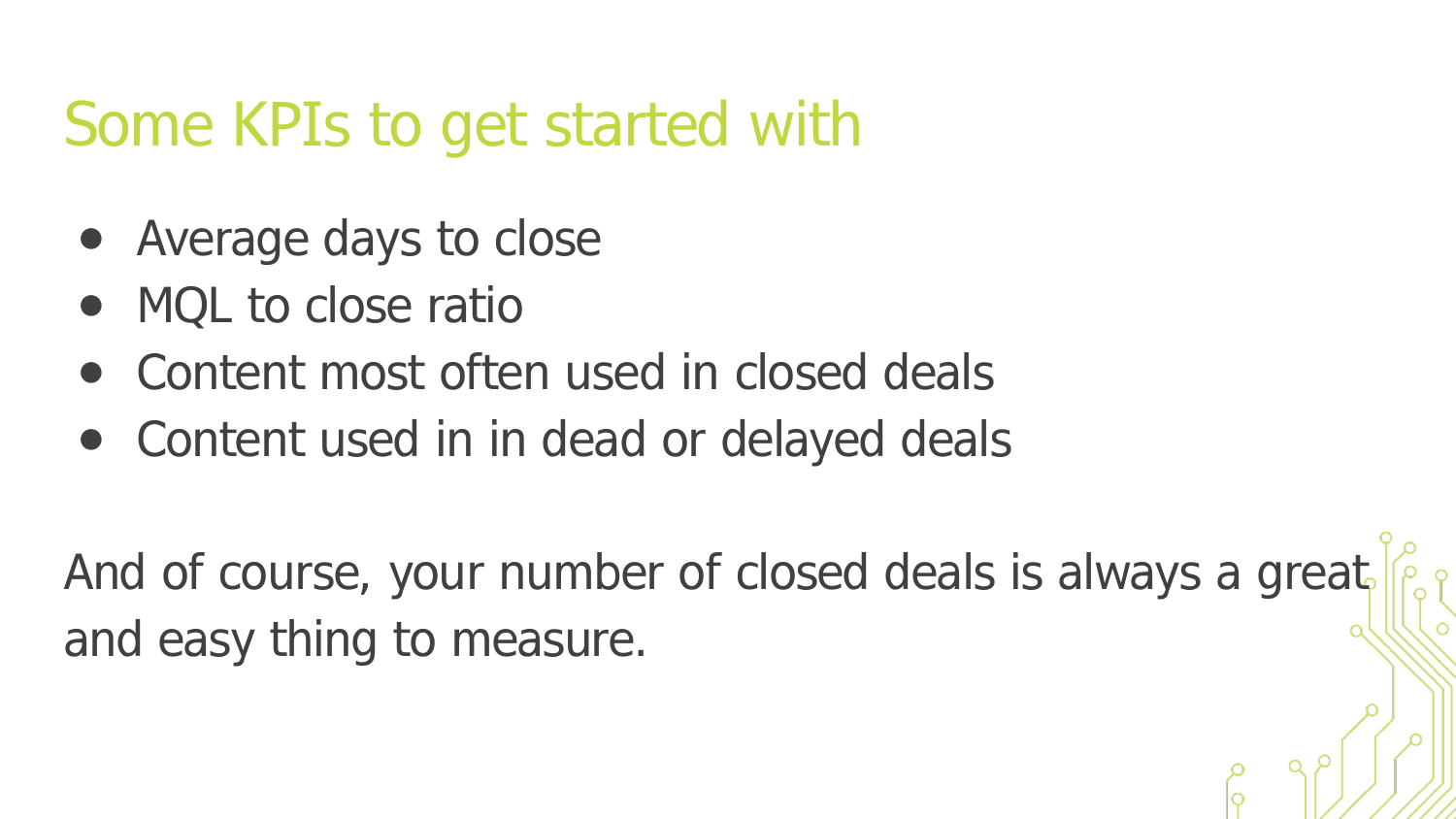

# Some KPIs to get started with
Average days to close
MQL to close ratio
Content most often used in closed deals
Content used in in dead or delayed deals
And of course, your number of closed deals is always a great and easy thing to measure.